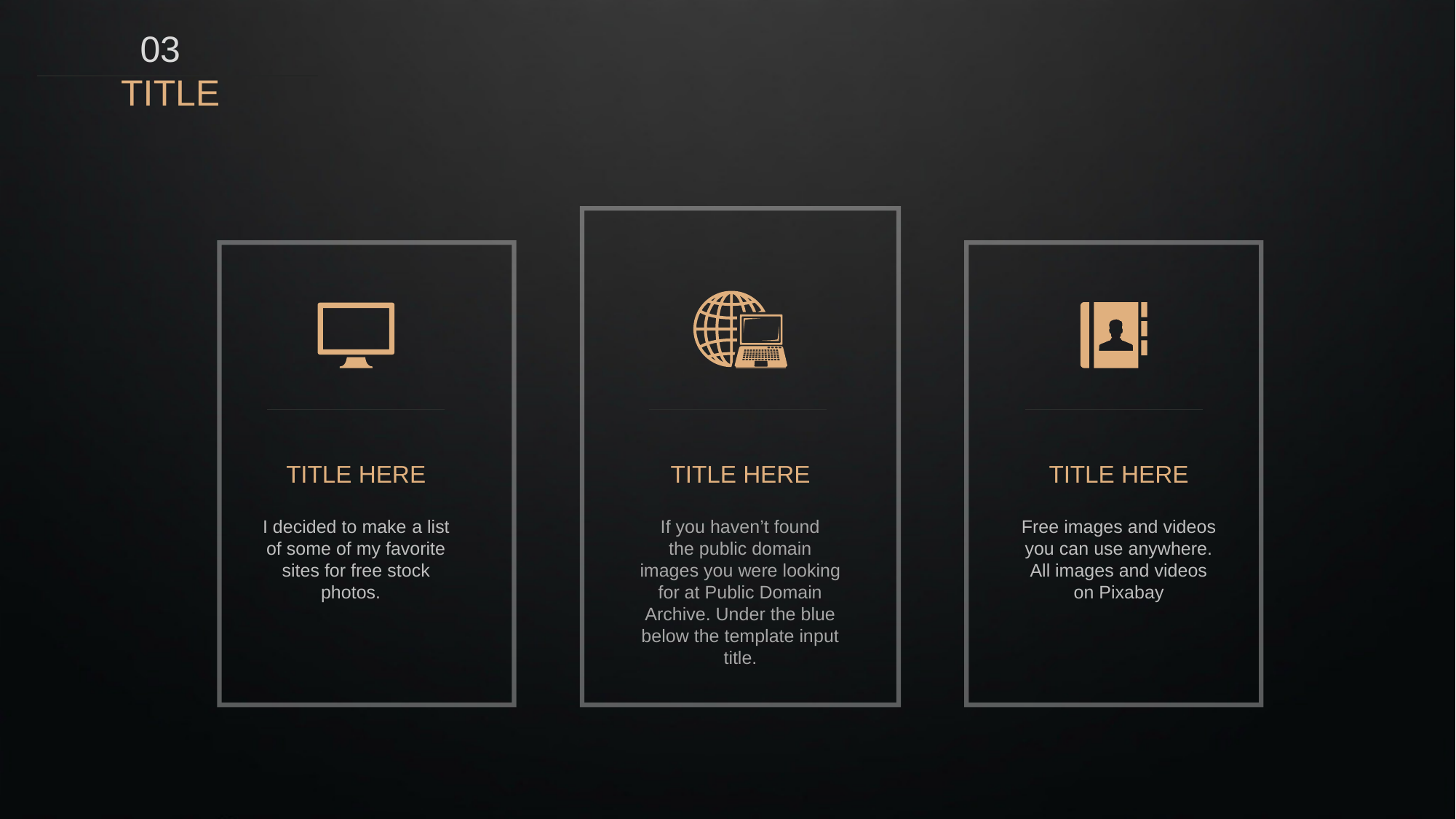

03   TITLE

TITLE HERE
TITLE HERE
TITLE HERE
I decided to make a list of some of my favorite sites for free stock photos.
If you haven’t found the public domain images you were looking for at Public Domain Archive. Under the blue below the template input title.
Free images and videos you can use anywhere. All images and videos on Pixabay